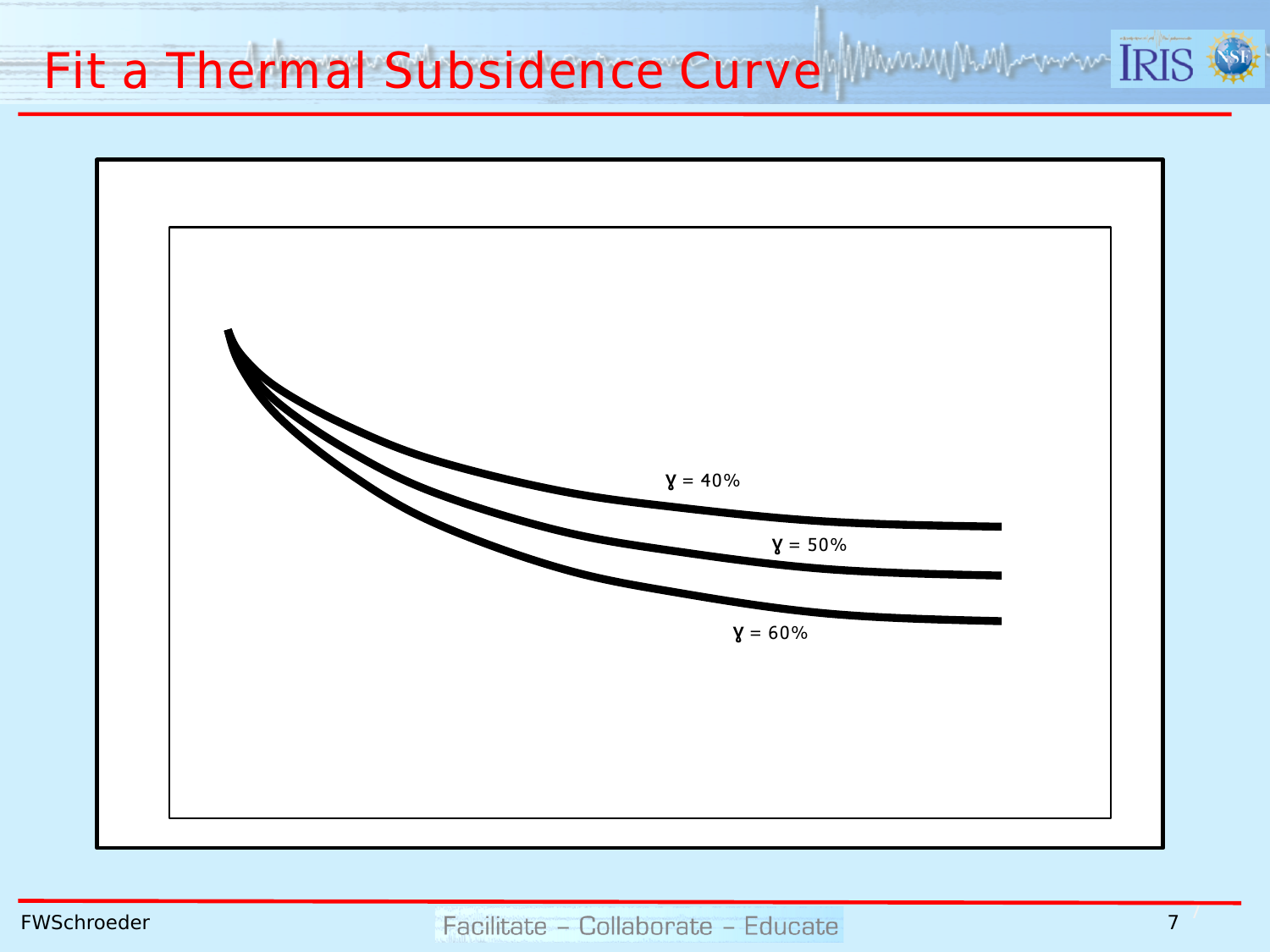

# Fit a Thermal Subsidence Curve

Ɣ = 40%
Ɣ = 50%
Ɣ = 60%